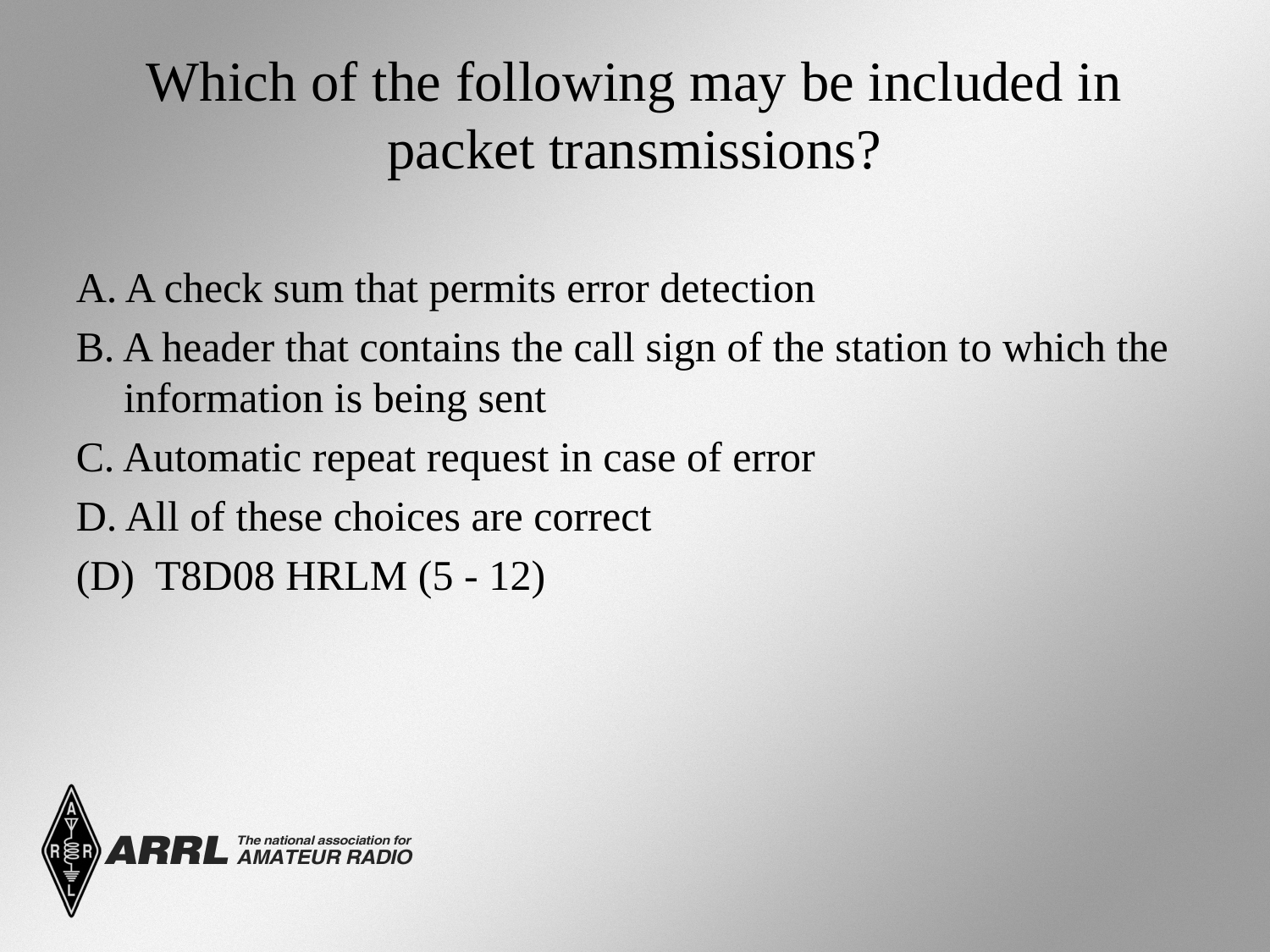

# Which of the following may be included in packet transmissions?
A. A check sum that permits error detection
B. A header that contains the call sign of the station to which the information is being sent
C. Automatic repeat request in case of error
D. All of these choices are correct
(D)  T8D08 HRLM (5 - 12)